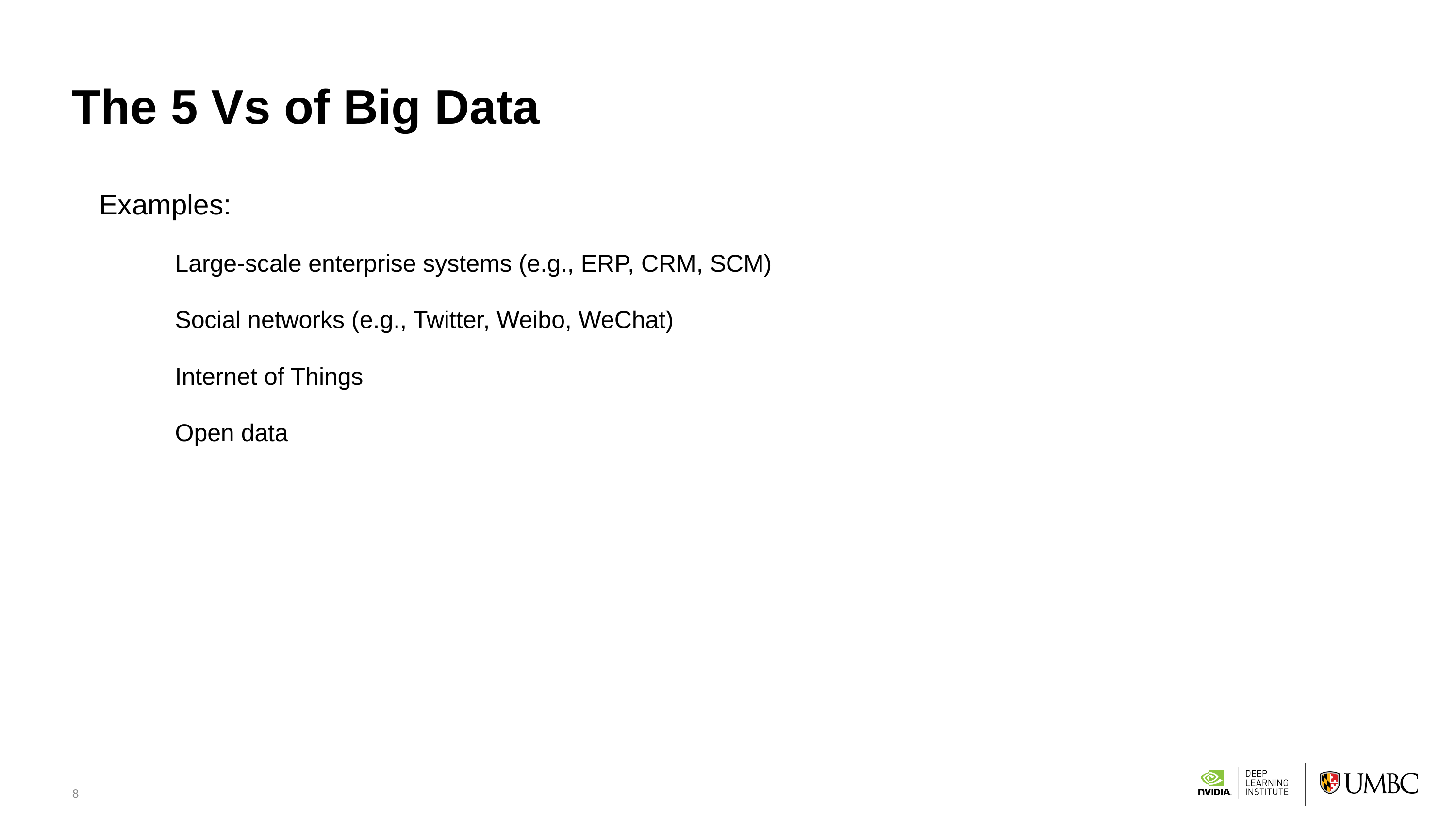

8
# The 5 Vs of Big Data
Examples:
Large-scale enterprise systems (e.g., ERP, CRM, SCM)
Social networks (e.g., Twitter, Weibo, WeChat)
Internet of Things
Open data
© Cambridge University Press 2018